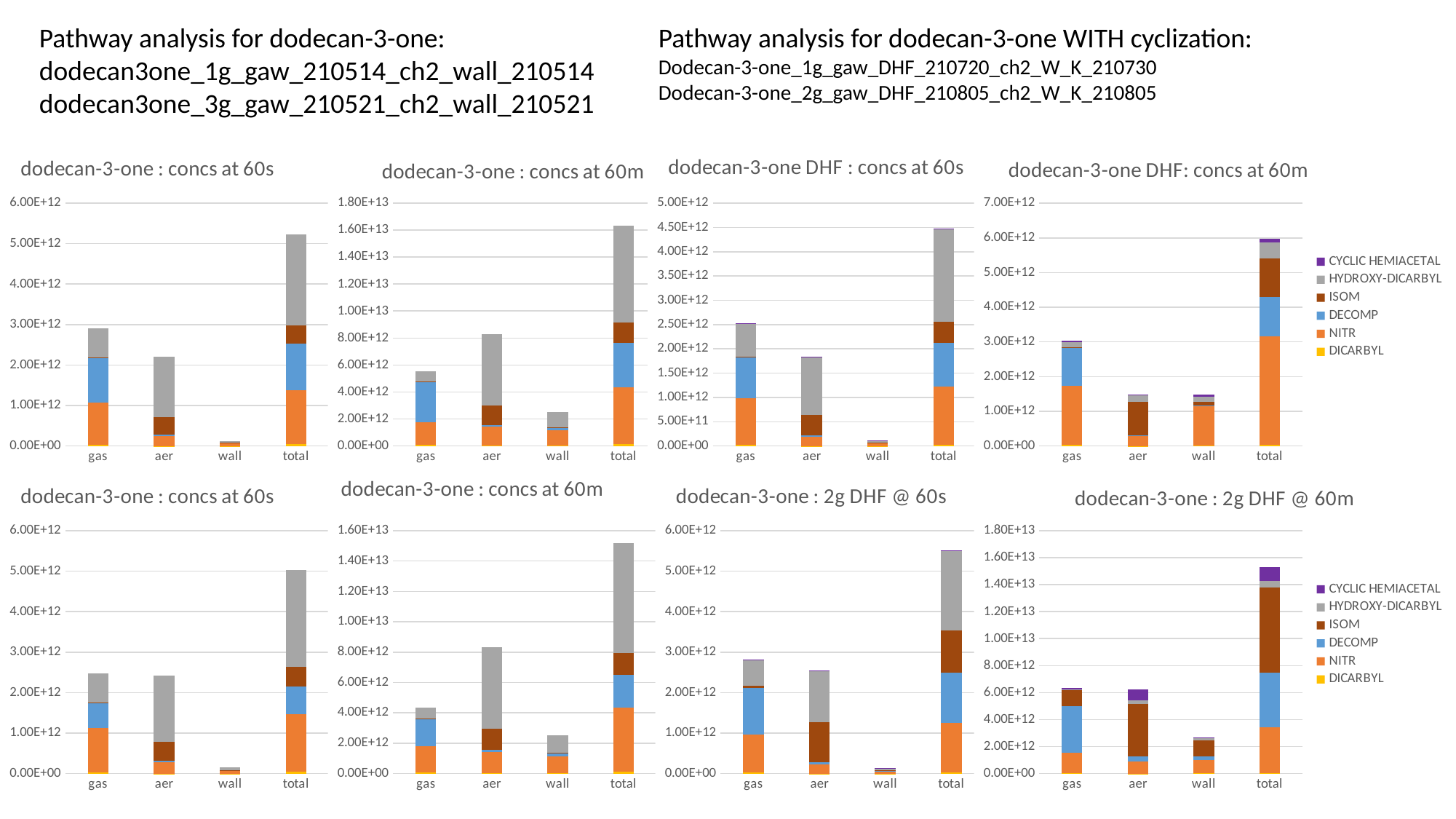

Pathway analysis for dodecan-3-one:
dodecan3one_1g_gaw_210514_ch2_wall_210514
dodecan3one_3g_gaw_210521_ch2_wall_210521
Pathway analysis for dodecan-3-one WITH cyclization:
Dodecan-3-one_1g_gaw_DHF_210720_ch2_W_K_210730
Dodecan-3-one_2g_gaw_DHF_210805_ch2_W_K_210805

### Chart: dodecan-3-one : concs at 60s

| Category | DICARBYL | NITR | DECOMP | ISOM | HYDROXY-DICARBYL |
|---|---|---|---|---|---|
| gas | 36677900000.0 | 1031493400000.0 | 1104154167400.0 | 11445893995.0 | 713889900000.0 |
| aer | 1220860000.0 | 245480960000.0 | 31628061451.7976 | 443578009000.0 | 1478340900000.0 |
| wall | 1861440000.0 | 58624022000.0 | 14939428199.012001 | 1105432177.0 | 51912234000.0 |
| total | 39760200000.0 | 1335598382000.0 | 1150721657050.8096 | 456129335172.0 | 2244143034000.0 |

### Chart: dodecan-3-one : concs at 60m

| Category | DICARBYL | NITR | DECOMP | ISOM | HYDROXY-DICARBYL |
|---|---|---|---|---|---|
| gas | 85950300000.0 | 1697394200000.0 | 2981946578500.0 | 10341970456.0 | 737830450000.0 |
| aer | 9994120000.0 | 1411205600000.0 | 136759723750.87 | 1418529110000.0 | 5334922900000.0 |
| wall | 26102000000.0 | 1130267900000.0 | 185573833630.1 | 36058210884.0 | 1144536400000.0 |
| total | 122046420000.0 | 4238867700000.0 | 3304280135880.9697 | 1464929291340.0 | 7217289750000.0 |

### Chart: dodecan-3-one DHF : concs at 60s

| Category | DICARBYL | NITR | DECOMP | ISOM | HYDROXY-DICARBYL | CYCLIC HEMIACETAL |
|---|---|---|---|---|---|---|
| gas | 25900293718.09 | 953789500000.0 | 851591776887.2738 | 12803827023.443647 | 674961023750.385 | 5611340800.117132 |
| aer | 735511095.3026 | 193652770000.0 | 22925138799.349537 | 421344874457.99445 | 1192486506540.345 | 839096736.303604 |
| wall | 1452034348.7608004 | 55117786000.0 | 10992062977.466167 | 1164606819.6523242 | 47804438273.2271 | 2451249661.131757 |
| total | 28087839162.153408 | 1202560056000.0 | 885508978664.0894 | 435313308301.0905 | 1915251968563.9573 | 8901687197.552496 |

### Chart: dodecan-3-one DHF: concs at 60m

| Category | DICARBYL | NITR | DECOMP | ISOM | HYDROXY-DICARBYL | CYCLIC HEMIACETAL |
|---|---|---|---|---|---|---|
| gas | 28865304505.330997 | 1704207900000.0 | 1086770868383.2539 | 36727247080.395 | 133039010550.509 | 39297786806.181595 |
| aer | 686818011.3318001 | 289936740000.0 | 8740773259.963089 | 974652395348.7528 | 196929910804.775 | 5625368396.664842 |
| wall | 8792513808.388998 | 1130151000000.0 | 30568153398.765404 | 97056536798.566 | 144797630752.108 | 64146688967.240105 |
| total | 38344636325.05179 | 3124295640000.0 | 1126079795041.9822 | 1108436179227.7136 | 474766552107.392 | 109069844170.08655 |

### Chart: dodecan-3-one : concs at 60s

| Category | DICARBYL | NITR | DECOMP | ISOM | HYDROXY-DICARBYL |
|---|---|---|---|---|---|
| gas | 38889000000.0 | 1079858900000.0 | 623302262500.0 | 11271492772.0 | 720253670000.0 |
| aer | 1407350000.0 | 279409100000.0 | 34945121356.4882 | 475364962000.0 | 1621441900000.0 |
| wall | 2172890000.0 | 68220760000.0 | 17310877457.715 | 1215993158.1 | 58704128000.0 |
| total | 42469240000.0 | 1427488760000.0 | 675558261314.2032 | 487852447930.1 | 2400399698000.0 |

### Chart: dodecan-3-one : concs at 60m

| Category | DICARBYL | NITR | DECOMP | ISOM | HYDROXY-DICARBYL |
|---|---|---|---|---|---|
| gas | 85949300000.0 | 1697376300000.0 | 1818047627700.0 | 10341657429.0 | 737817660000.0 |
| aer | 9993850000.0 | 1411171800000.0 | 136754753744.08 | 1418493330000.0 | 5334752600000.0 |
| wall | 26104000000.0 | 1130342100000.0 | 185586309524.1 | 36100385235.0 | 1144744900000.0 |
| total | 122047150000.0 | 4238890200000.0 | 2140388690968.18 | 1464935372664.0 | 7217315160000.0 |

### Chart: dodecan-3-one : 2g DHF @ 60s

| Category | DICARBYL | NITR | DECOMP | ISOM | HYDROXY-DICARBYL | CYCLIC HEMIACETAL |
|---|---|---|---|---|---|---|
| gas | 27509374032.75453 | 932868657621.0 | 1163812424760.329 | 52859416958.87765 | 640538850670.0 | 5642268546.821685 |
| aer | 1023655350.4422449 | 234095200040.0 | 54736328964.272934 | 983360432149.523 | 1273925351000.0 | 5346244910.371896 |
| wall | 1510200020.6581361 | 54307765640.5 | 15594442486.879143 | 8593695471.592222 | 48367295797.0 | 2471102078.764706 |
| total | 30043229403.85491 | 1221271623301.5 | 1234143196211.4824 | 1044813544579.9928 | 1962831497467.0 | 13459615535.958311 |

### Chart: dodecan-3-one : 2g DHF @ 60m

| Category | DICARBYL | NITR | DECOMP | ISOM | HYDROXY-DICARBYL | CYCLIC HEMIACETAL |
|---|---|---|---|---|---|---|
| gas | 39074954060.899994 | 1481426725080.0 | 3454199518195.926 | 1205891230130.6355 | 63704634800.0 | 89836576123.87993 |
| aer | 5333162290.736 | 903921283400.0 | 352216064109.064 | 3882514450263.028 | 294213480000.0 | 825379728881.2684 |
| wall | 13417616434.039001 | 989765927770.0 | 258663041647.16727 | 1205308346588.7385 | 133518883000.0 | 78730847914.6168 |
| total | 57825732785.675 | 3375113936250.0 | 4065078623952.1553 | 6293714026982.411 | 491436997800.0 | 993947152919.766 |